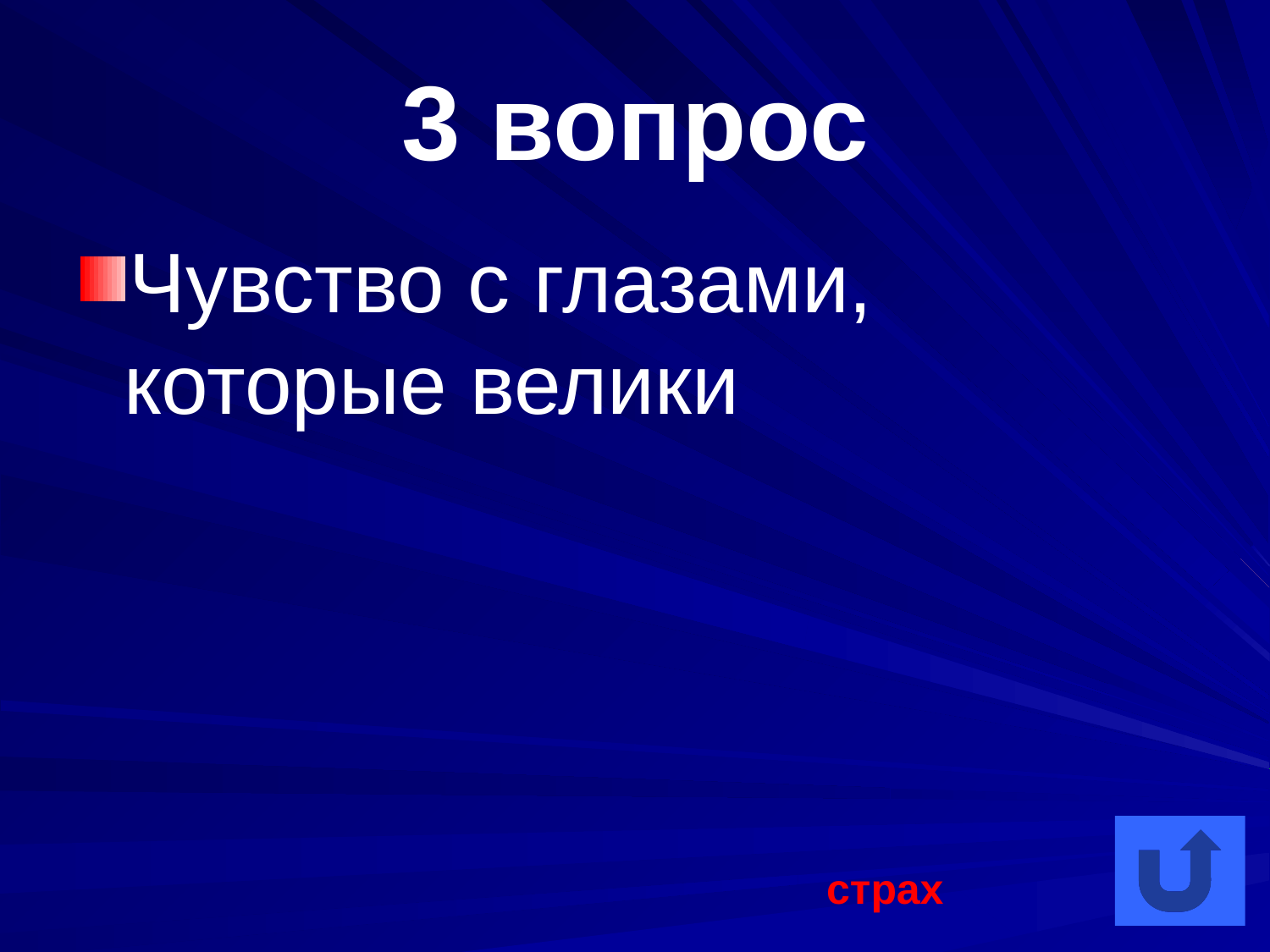

# 3 вопрос
Чувство с глазами, которые велики

страх